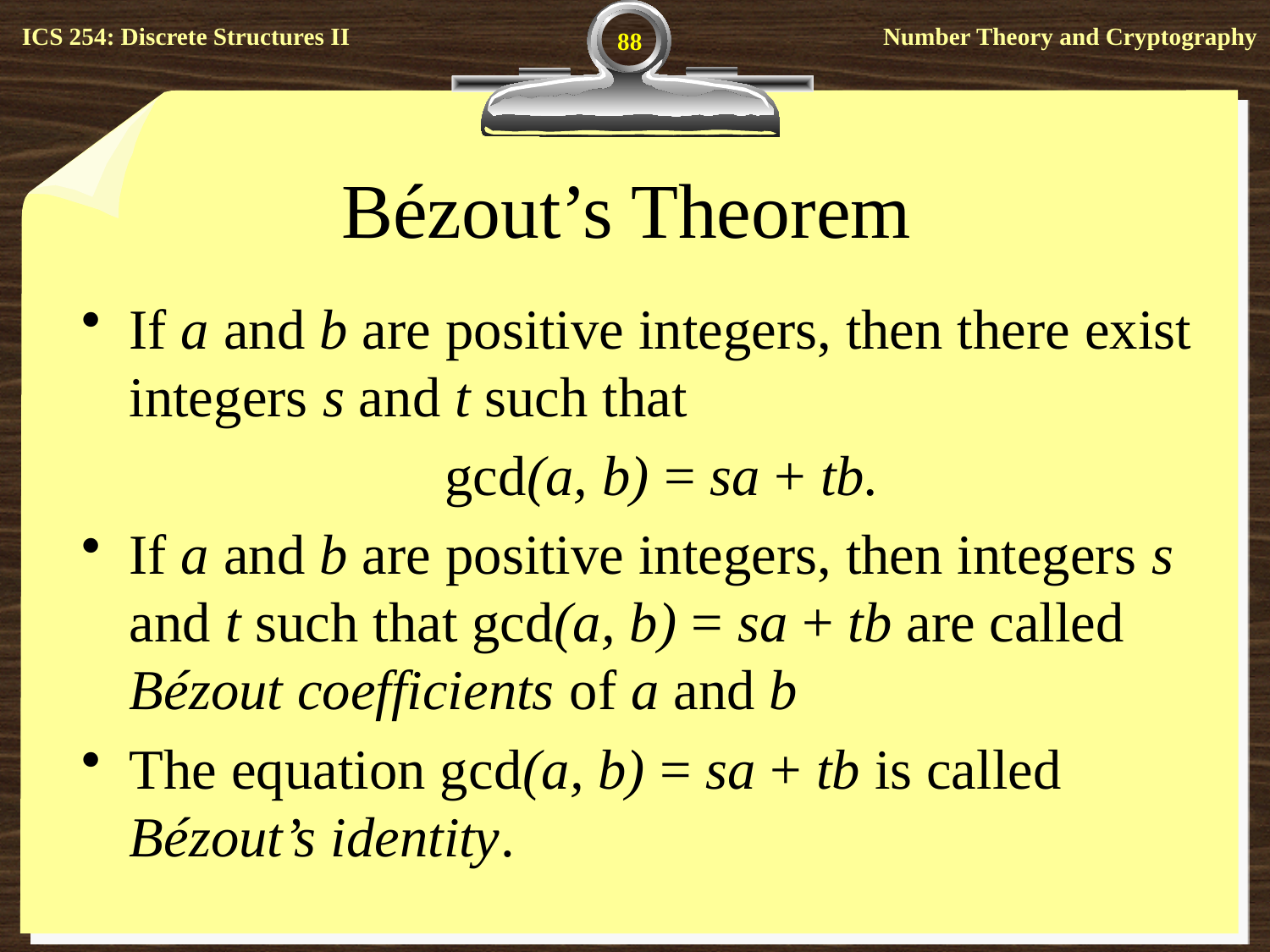

88
# Bézout’s Theorem
If a and b are positive integers, then there exist integers s and t such that
gcd(a, b) = sa + tb.
If a and b are positive integers, then integers s and t such that gcd(a, b) = sa + tb are called Bézout coefficients of a and b
The equation gcd(a, b) = sa + tb is called Bézout’s identity.